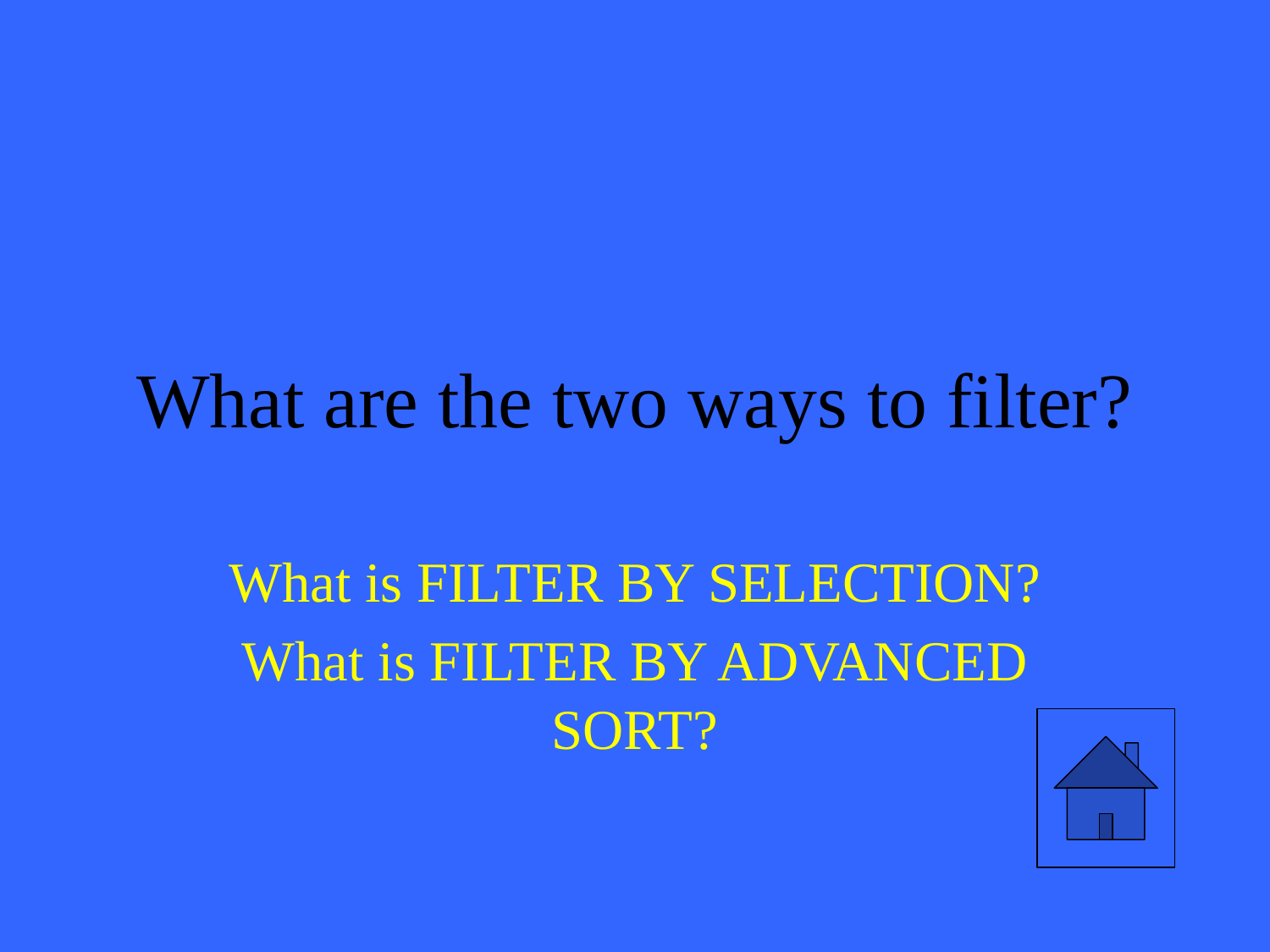

# What are the two ways to filter?
What is FILTER BY SELECTION?
What is FILTER BY ADVANCED SORT?